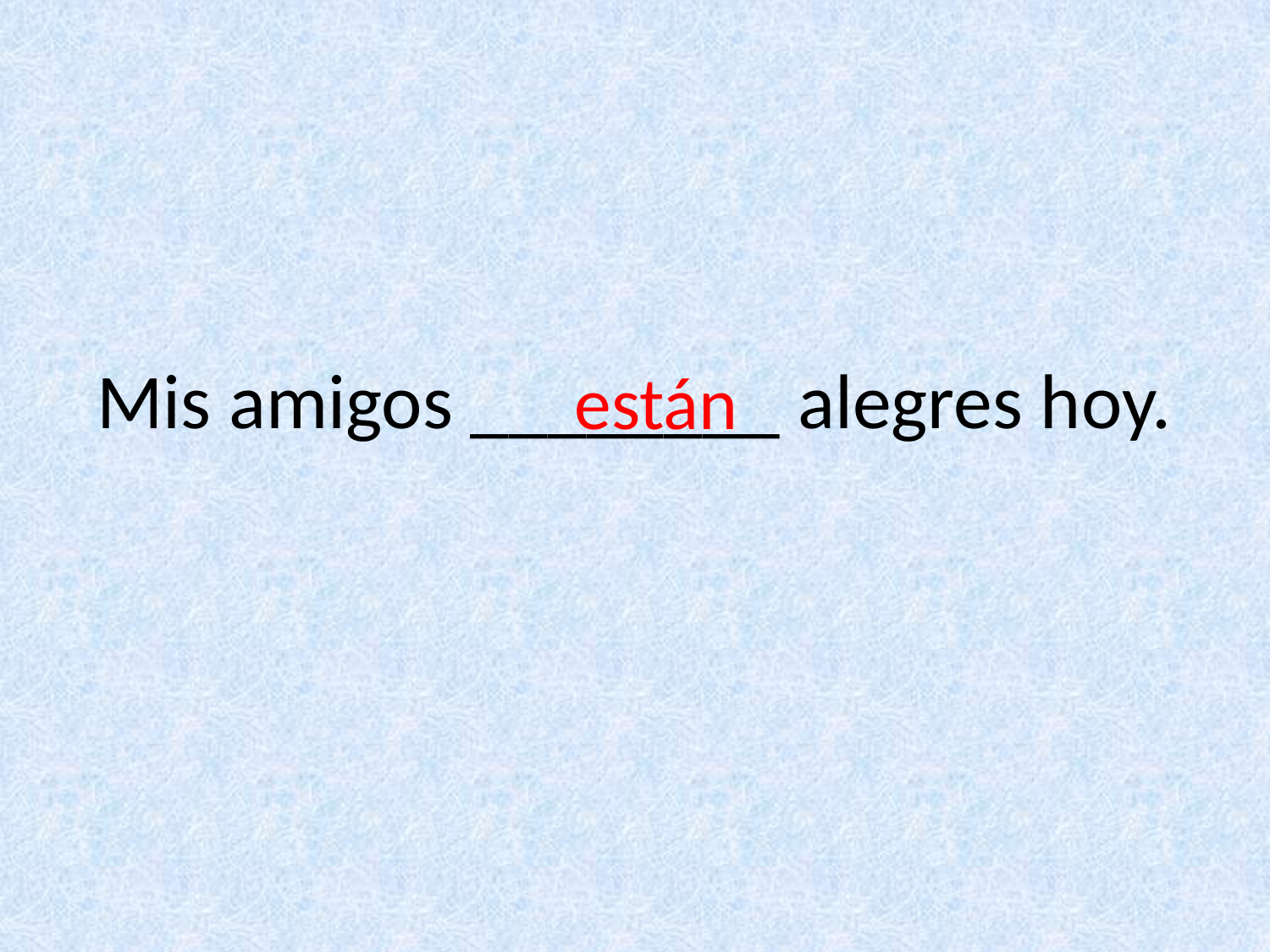

# Mis amigos ________ alegres hoy.
están